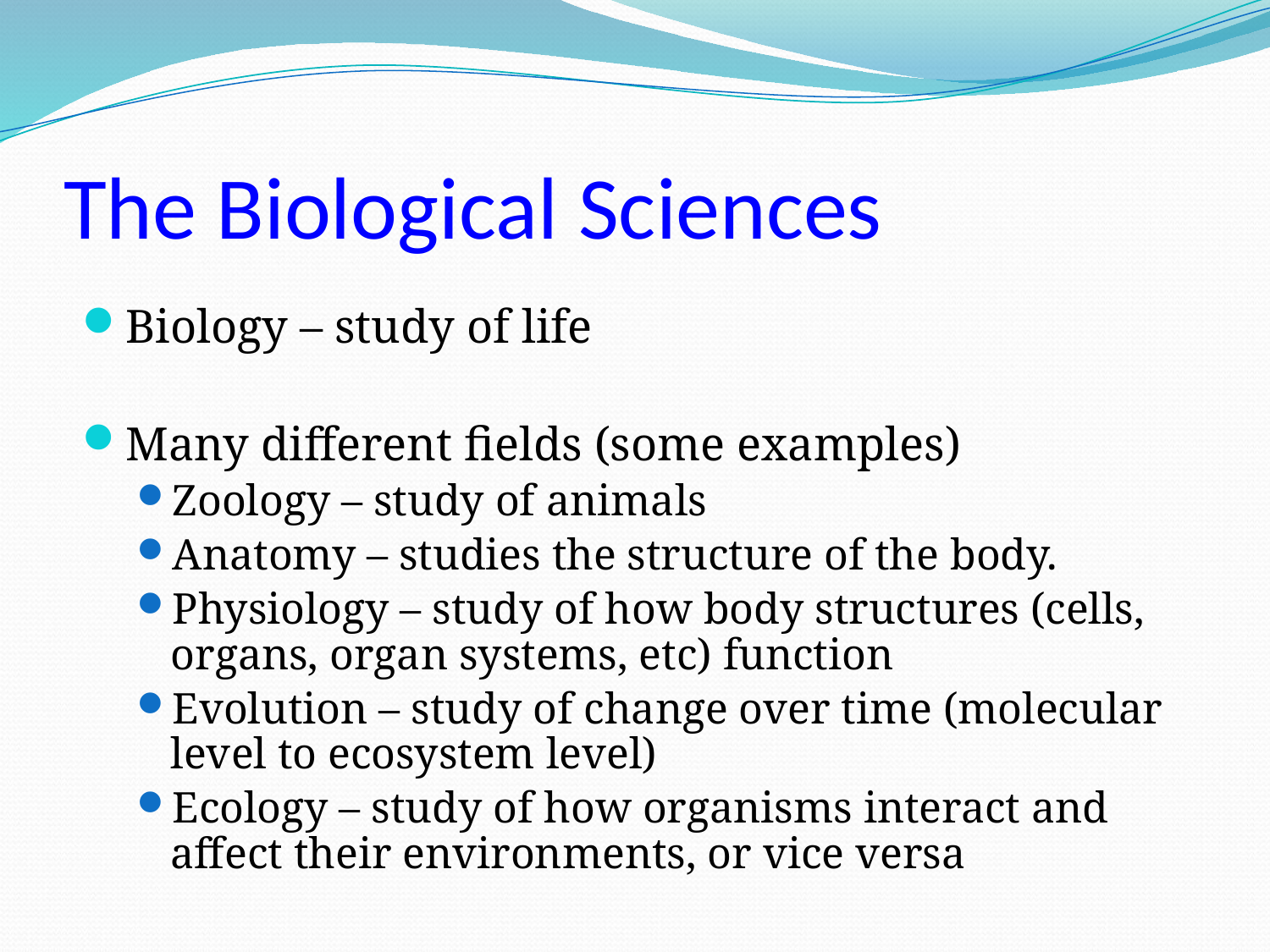

# The Biological Sciences
Biology – study of life

Many different fields (some examples)
Zoology – study of animals
Anatomy – studies the structure of the body.
Physiology – study of how body structures (cells, organs, organ systems, etc) function
Evolution – study of change over time (molecular level to ecosystem level)
Ecology – study of how organisms interact and affect their environments, or vice versa